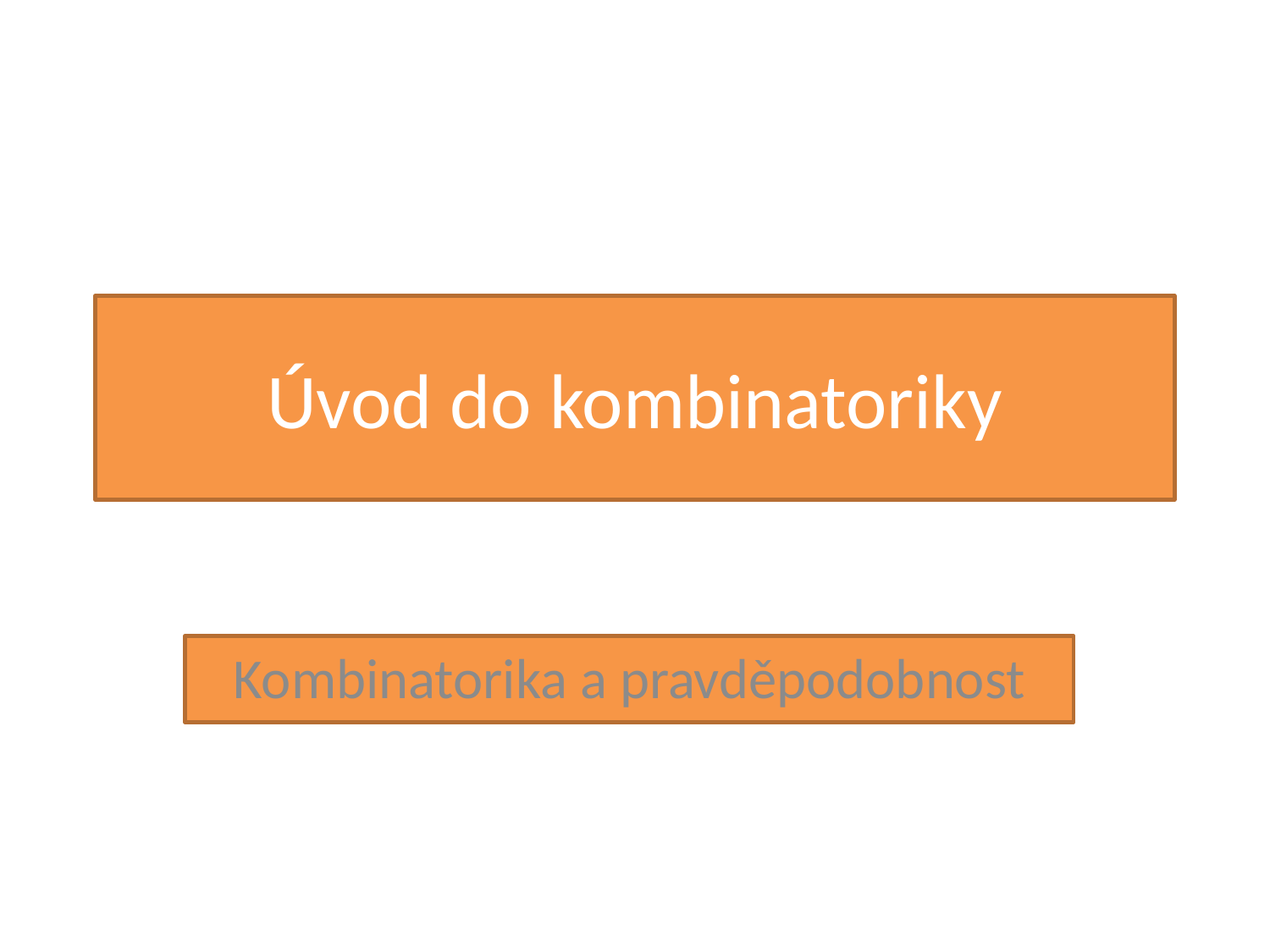

# Úvod do kombinatoriky
Kombinatorika a pravděpodobnost